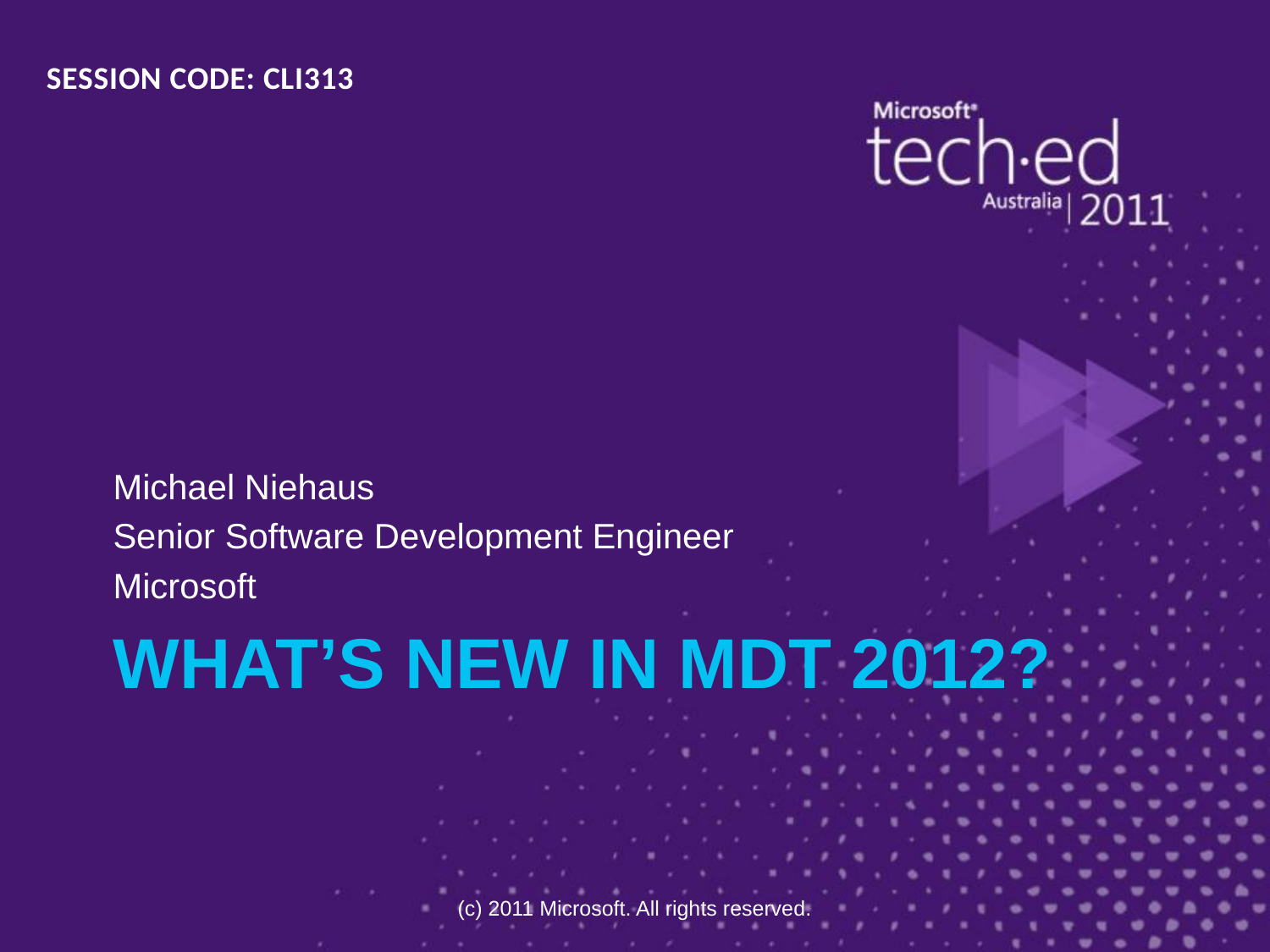

SESSION CODE: CLI313
Michael Niehaus
Senior Software Development Engineer
Microsoft
# What’s New in MDT 2012?
(c) 2011 Microsoft. All rights reserved.